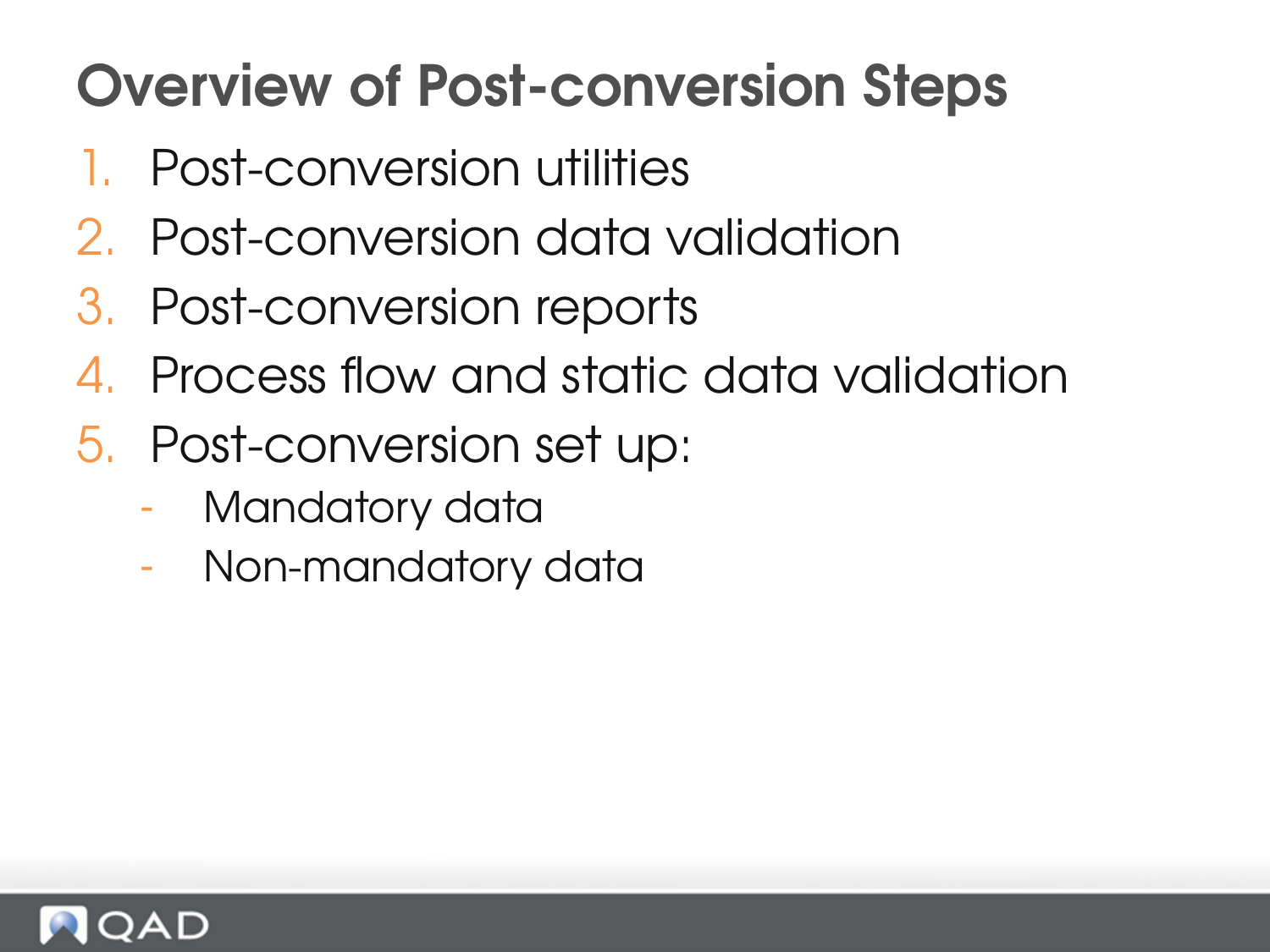

# Overview of Post-conversion Steps
Post-conversion utilities
Post-conversion data validation
Post-conversion reports
Process flow and static data validation
Post-conversion set up:
Mandatory data
Non-mandatory data